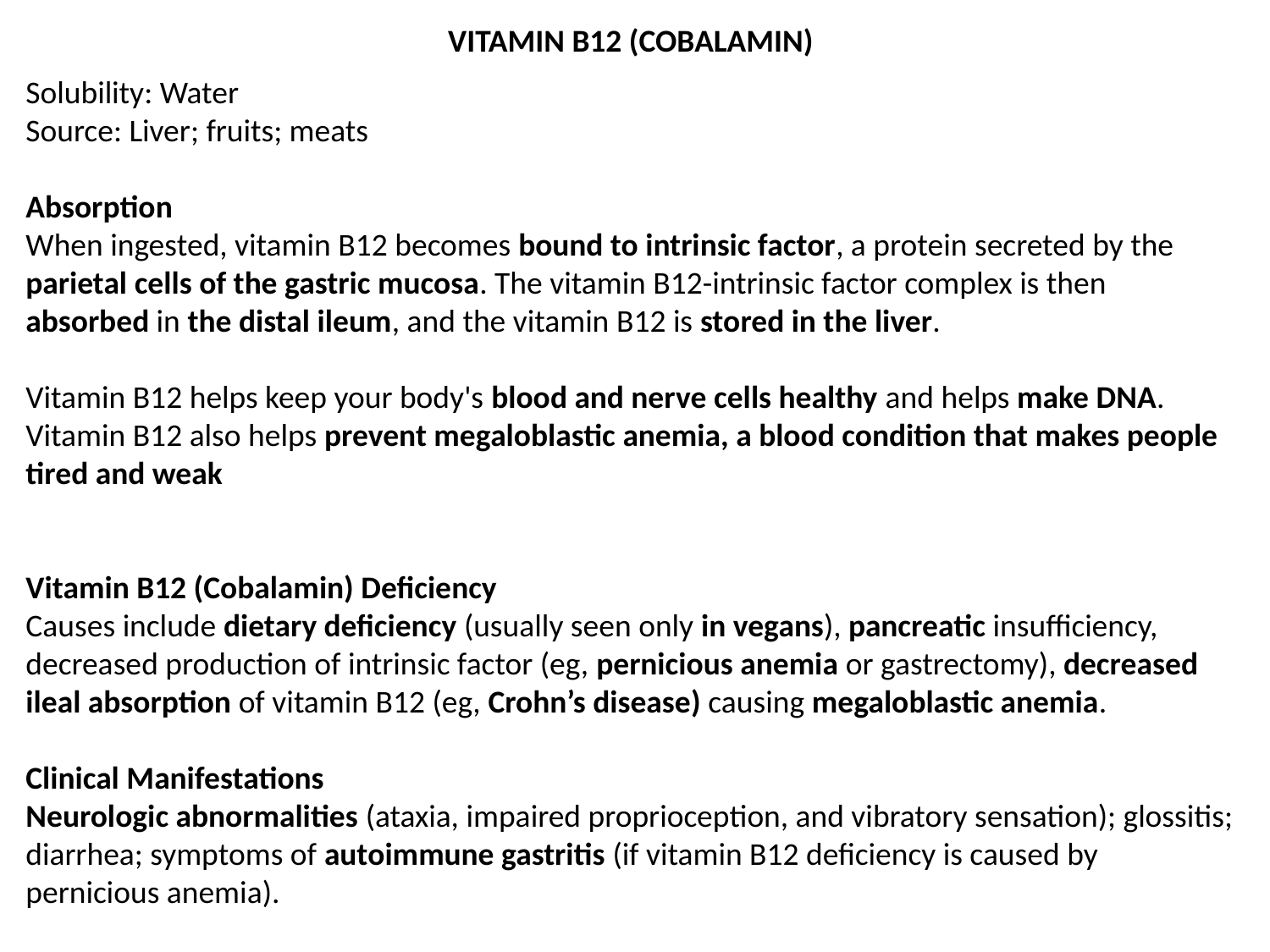

VITAMIN B12 (COBALAMIN)
Solubility: Water
Source: Liver; fruits; meats

Absorption
When ingested, vitamin B12 becomes bound to intrinsic factor, a protein secreted by the parietal cells of the gastric mucosa. The vitamin B12-intrinsic factor complex is then absorbed in the distal ileum, and the vitamin B12 is stored in the liver.

Vitamin B12 helps keep your body's blood and nerve cells healthy and helps make DNA. Vitamin B12 also helps prevent megaloblastic anemia, a blood condition that makes people tired and weak

Vitamin B12 (Cobalamin) Deficiency
Causes include dietary deficiency (usually seen only in vegans), pancreatic insufficiency, decreased production of intrinsic factor (eg, pernicious anemia or gastrectomy), decreased ileal absorption of vitamin B12 (eg, Crohn’s disease) causing megaloblastic anemia.

Clinical Manifestations
Neurologic abnormalities (ataxia, impaired proprioception, and vibratory sensation); glossitis; diarrhea; symptoms of autoimmune gastritis (if vitamin B12 deficiency is caused by pernicious anemia).